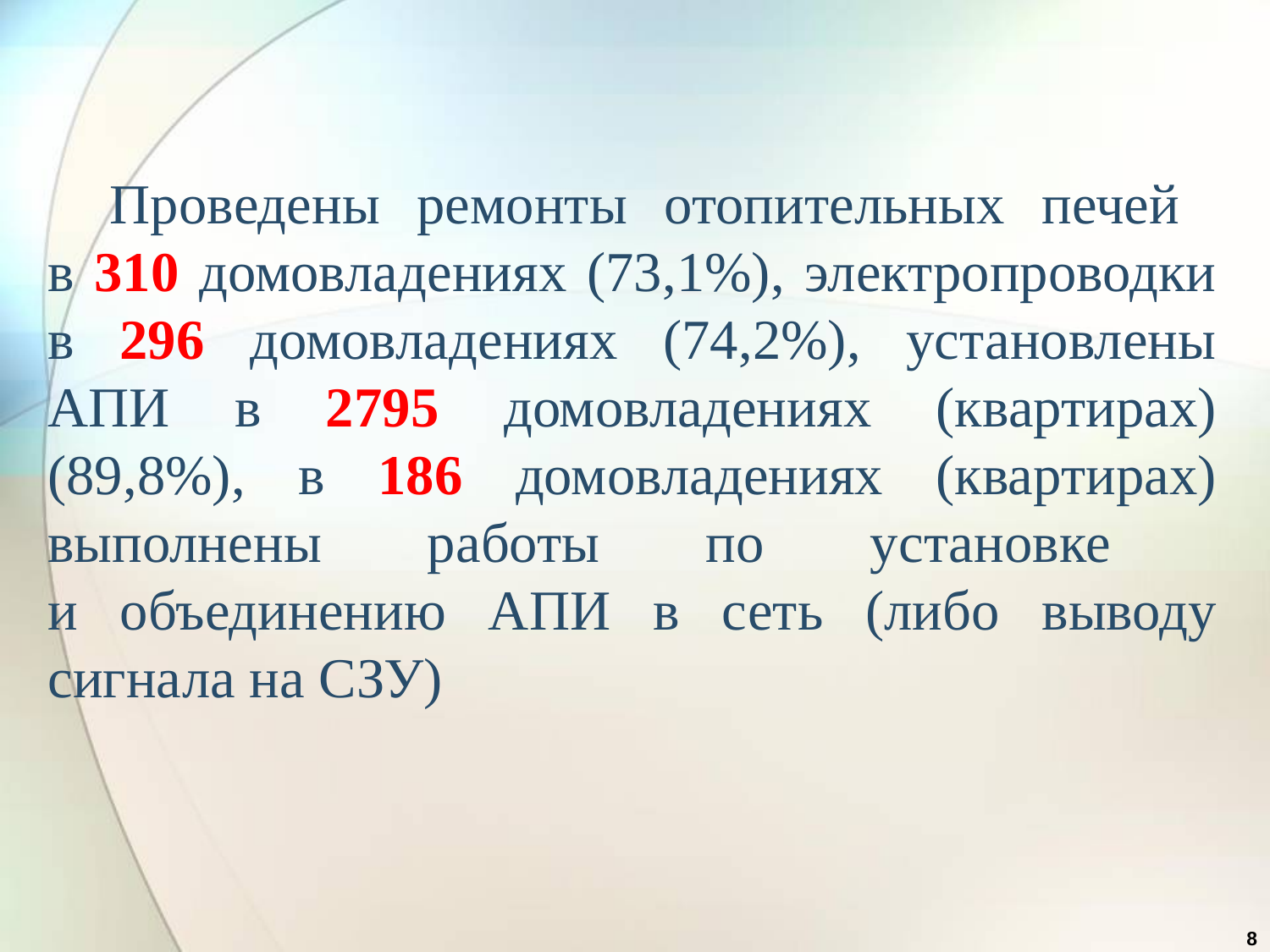

# Проведены ремонты отопительных печей в 310 домовладениях (73,1%), электропроводки в 296 домовладениях (74,2%), установлены АПИ в 2795 домовладениях (квартирах) (89,8%), в 186 домовладениях (квартирах) выполнены работы по установке и объединению АПИ в сеть (либо выводу сигнала на СЗУ)
8